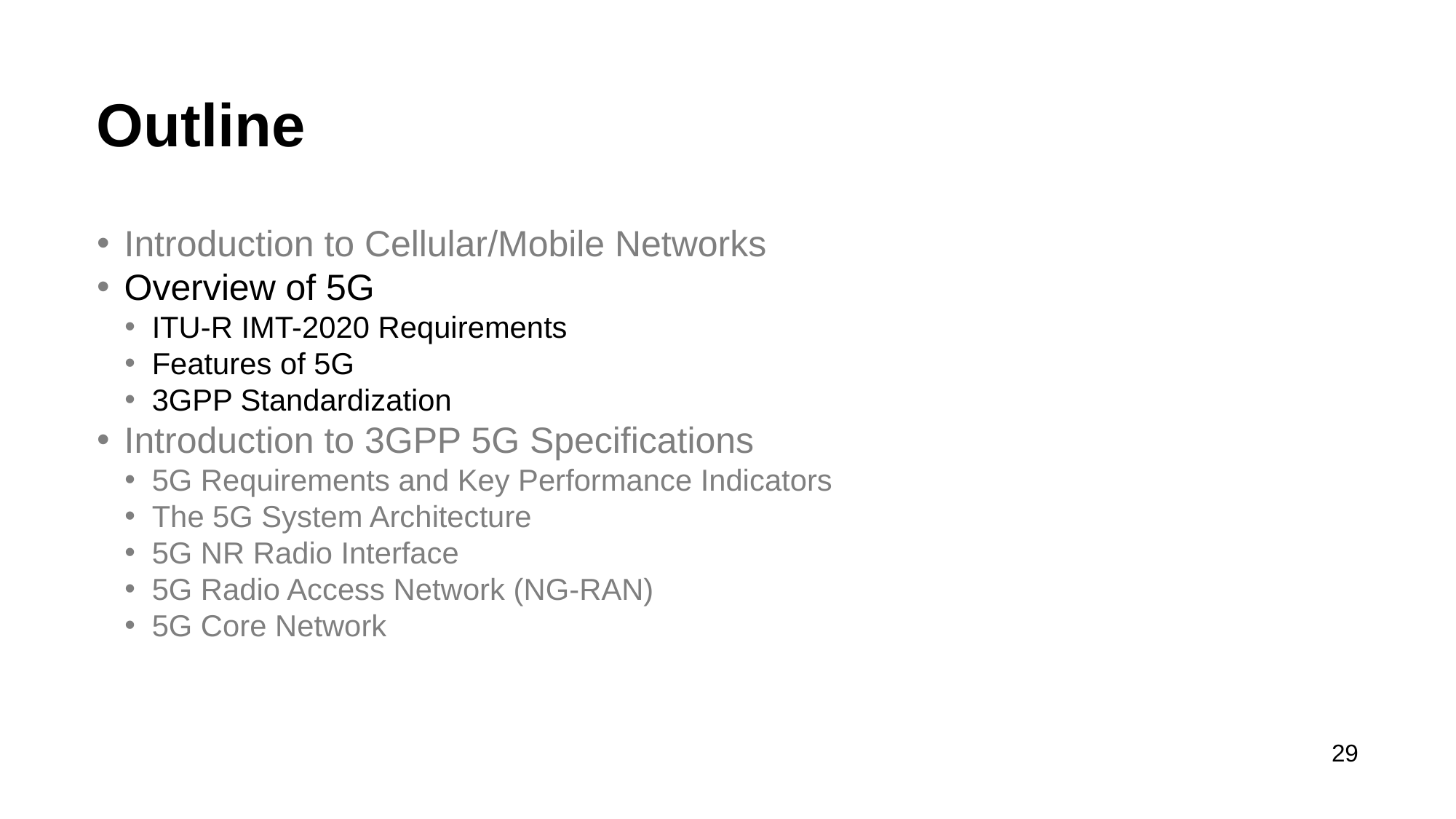

# Outline
Introduction to Cellular/Mobile Networks
Overview of 5G
ITU-R IMT-2020 Requirements
Features of 5G
3GPP Standardization
Introduction to 3GPP 5G Specifications
5G Requirements and Key Performance Indicators
The 5G System Architecture
5G NR Radio Interface
5G Radio Access Network (NG-RAN)
5G Core Network
29